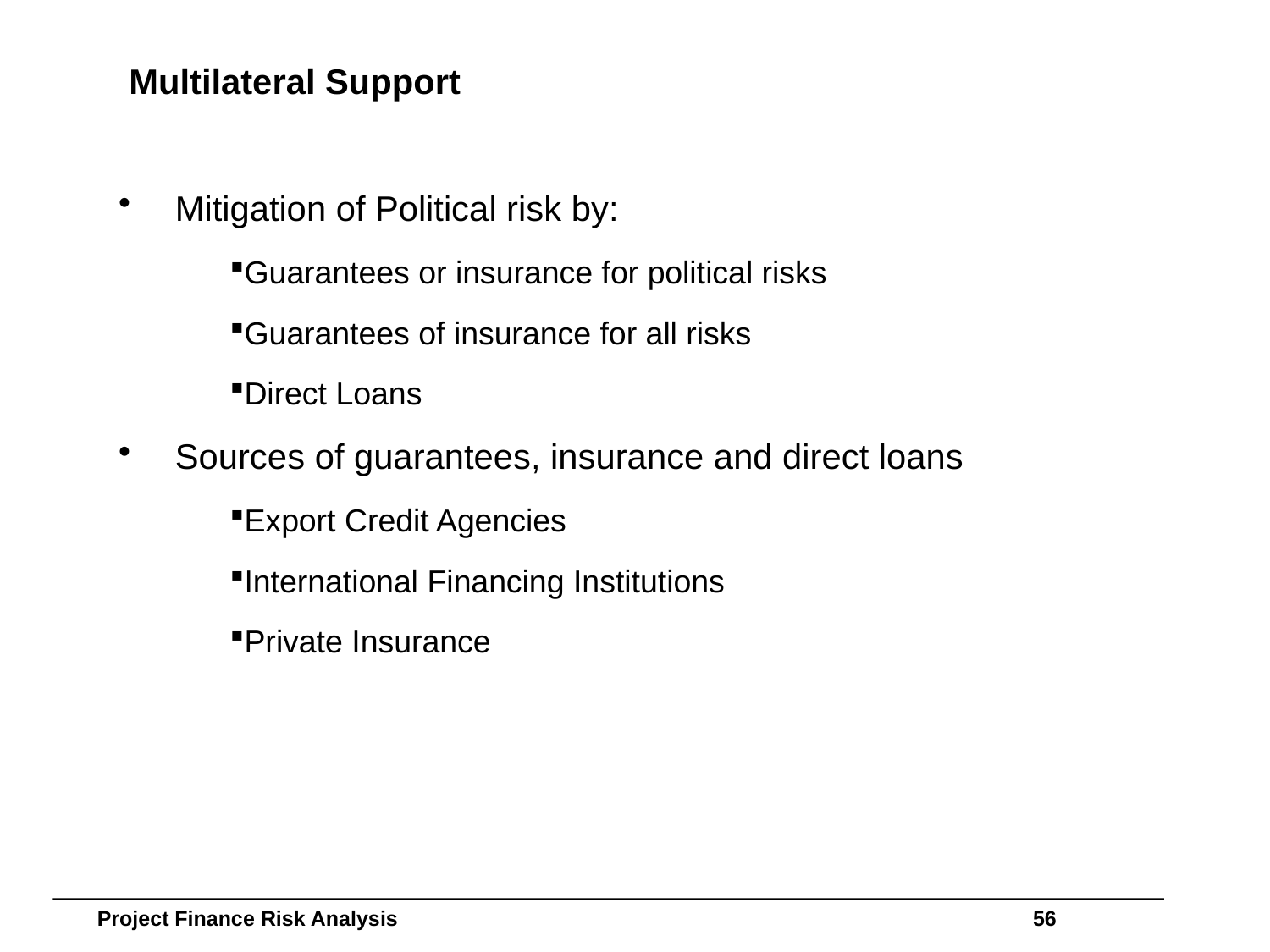

# Multilateral Support
Mitigation of Political risk by:
Guarantees or insurance for political risks
Guarantees of insurance for all risks
Direct Loans
Sources of guarantees, insurance and direct loans
Export Credit Agencies
International Financing Institutions
Private Insurance